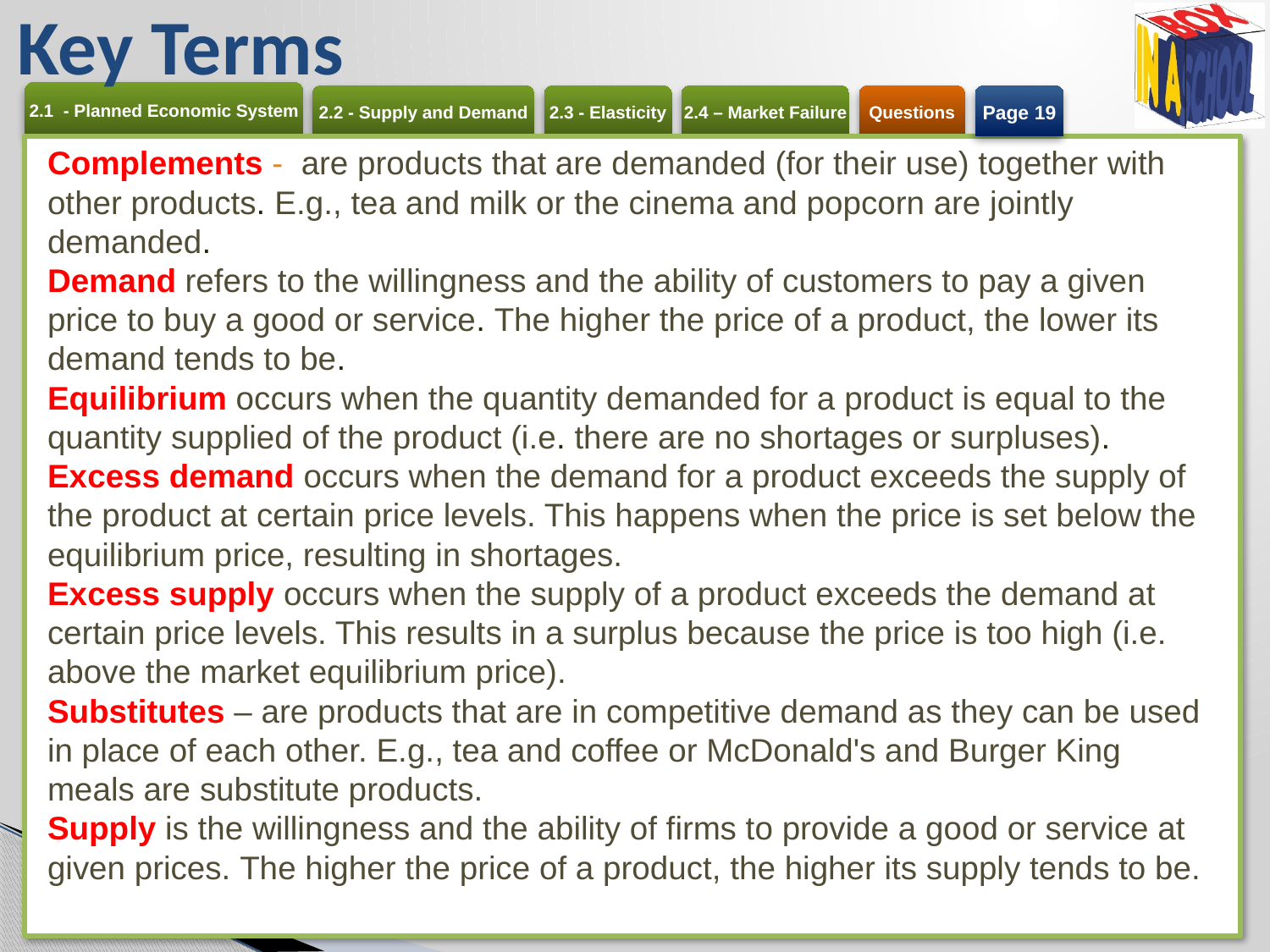

# Key Terms
Page 19
Complements -  are products that are demanded (for their use) together with other products. E.g., tea and milk or the cinema and popcorn are jointly demanded.
Demand refers to the willingness and the ability of customers to pay a given price to buy a good or service. The higher the price of a product, the lower its demand tends to be.
Equilibrium occurs when the quantity demanded for a product is equal to the quantity supplied of the product (i.e. there are no shortages or surpluses).
Excess demand occurs when the demand for a product exceeds the supply of the product at certain price levels. This happens when the price is set below the equilibrium price, resulting in shortages.
Excess supply occurs when the supply of a product exceeds the demand at certain price levels. This results in a surplus because the price is too high (i.e. above the market equilibrium price).
Substitutes – are products that are in competitive demand as they can be used in place of each other. E.g., tea and coffee or McDonald's and Burger King meals are substitute products.
Supply is the willingness and the ability of firms to provide a good or service at given prices. The higher the price of a product, the higher its supply tends to be.